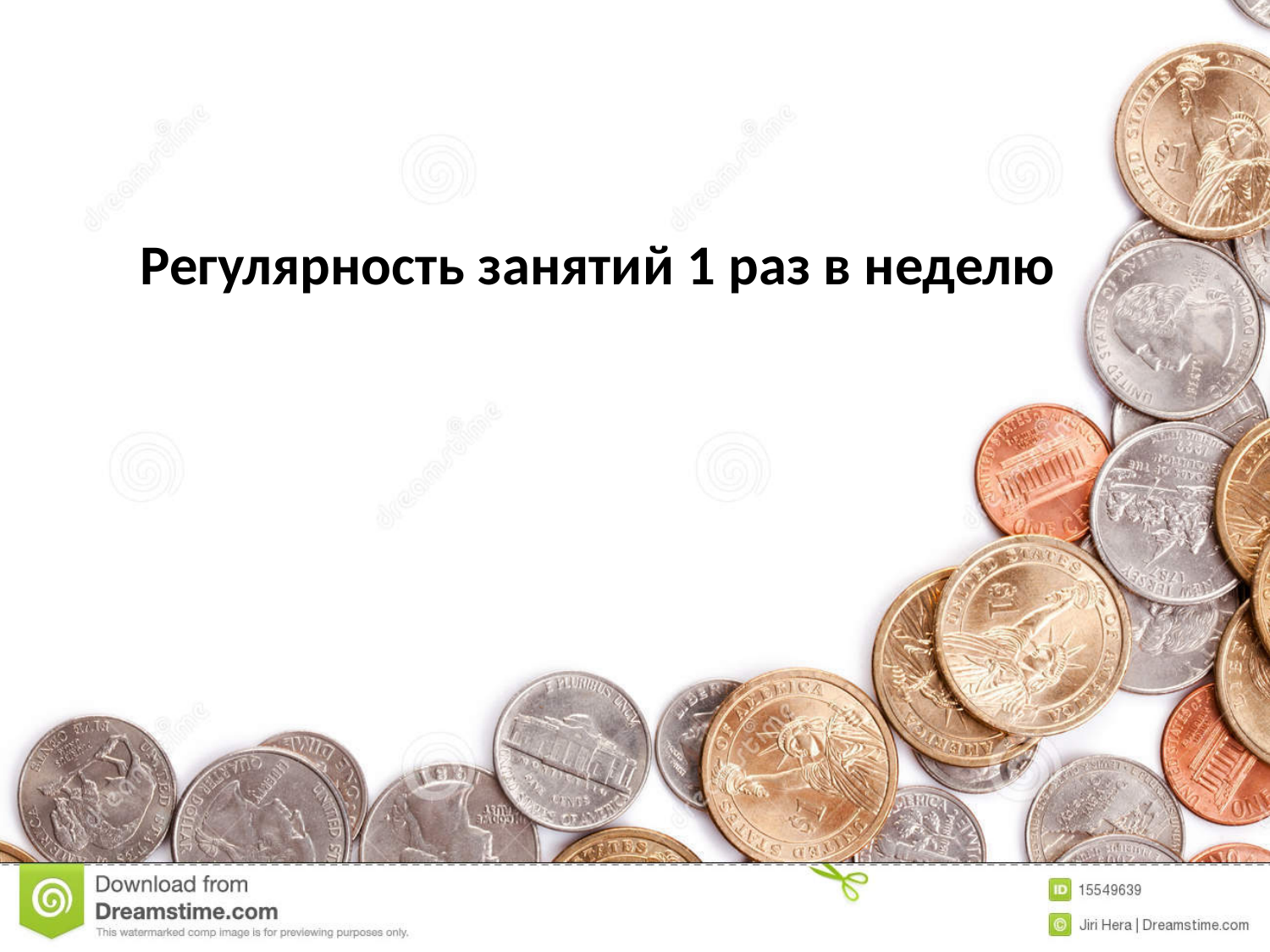

#
     Регулярность занятий 1 раз в неделю